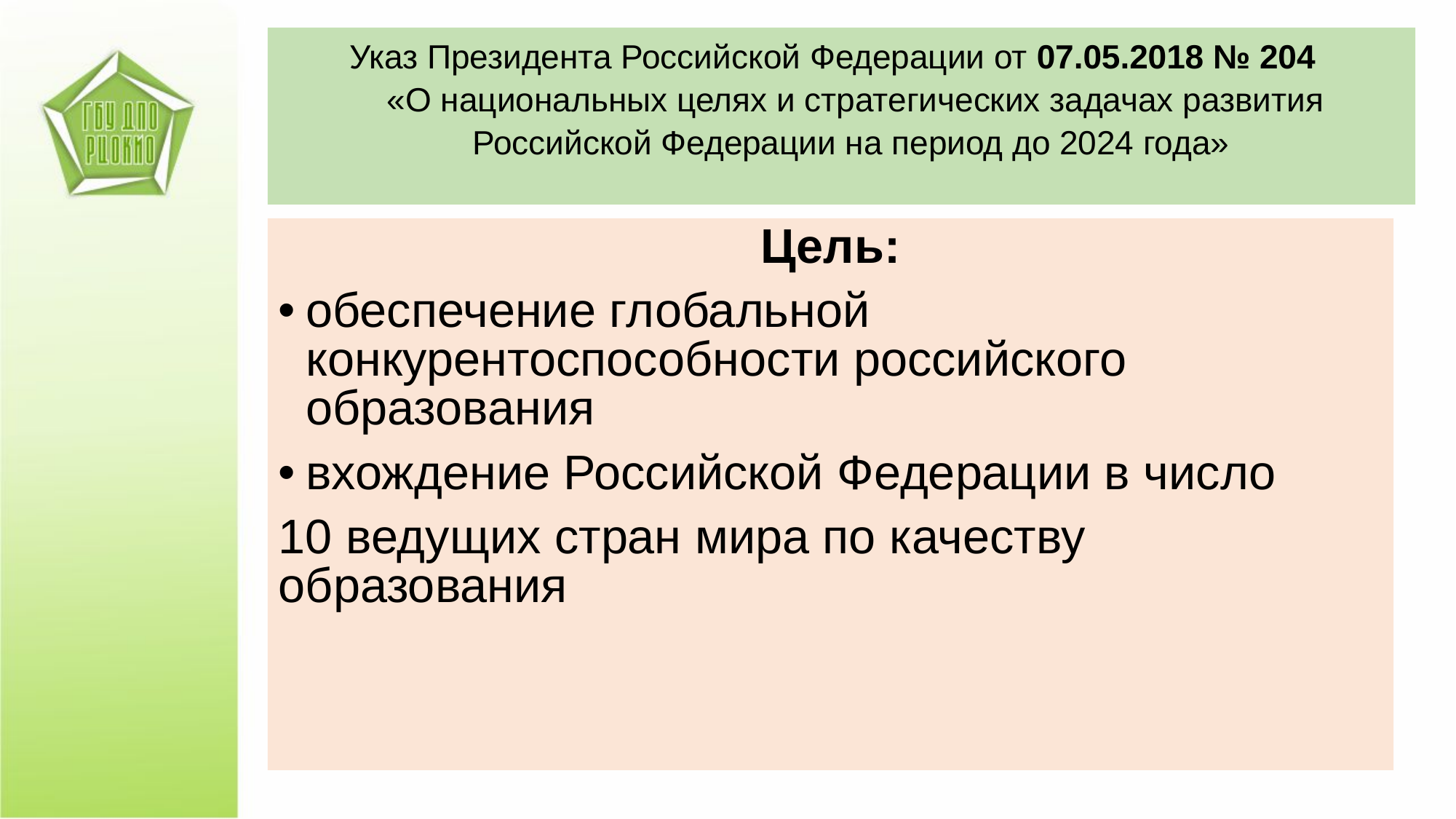

# Указ Президента Российской Федерации от 07.05.2018 № 204 «О национальных целях и стратегических задачах развития Российской Федерации на период до 2024 года»
Цель:
обеспечение глобальной конкурентоспособности российского образования
вхождение Российской Федерации в число
10 ведущих стран мира по качеству образования